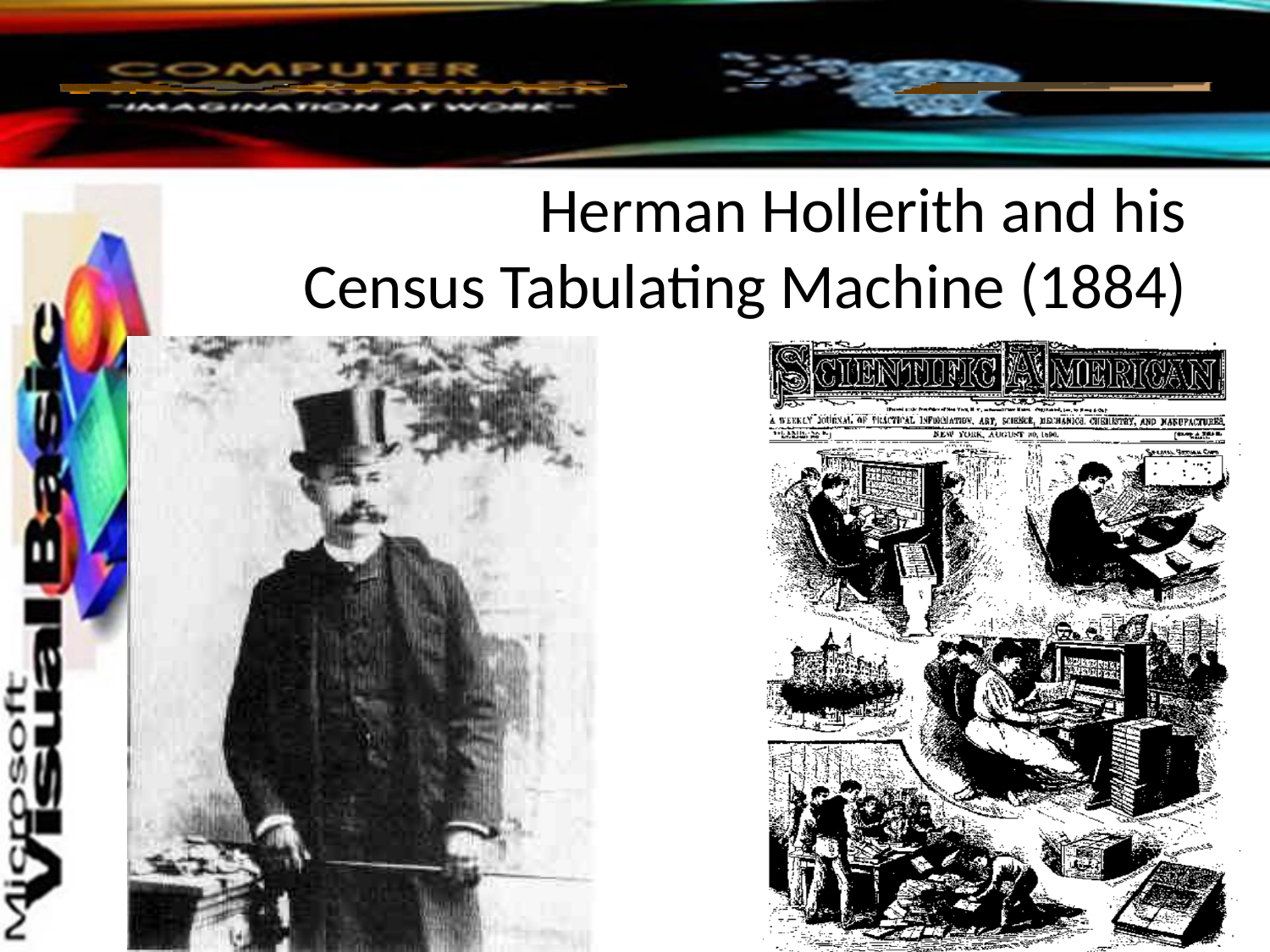

# Herman Hollerith and his  Census Tabulating Machine (1884)